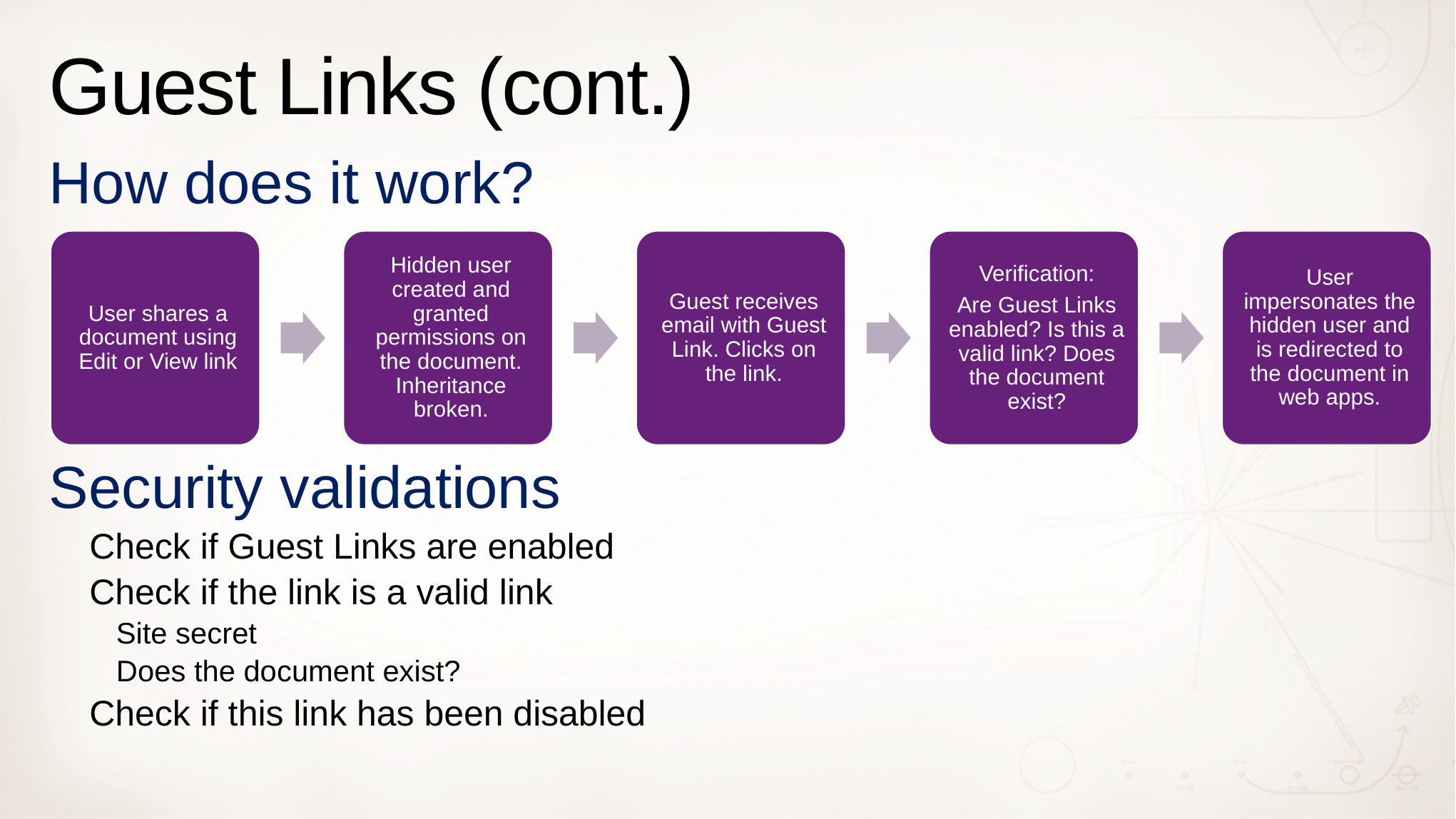

# Guest Links (cont.)
How does it work?

Security validations
Check if Guest Links are enabled
Check if the link is a valid link
Site secret
Does the document exist?
Check if this link has been disabled
User shares a document using Edit or View link

Hidden user created and granted permissions on the document. Inheritance broken.

Guest receives email with Guest Link. Clicks on the link.

Verification:
Are Guest Links enabled? Is this a valid link? Does the document exist?

User impersonates the hidden user and is redirected to the document in web apps.